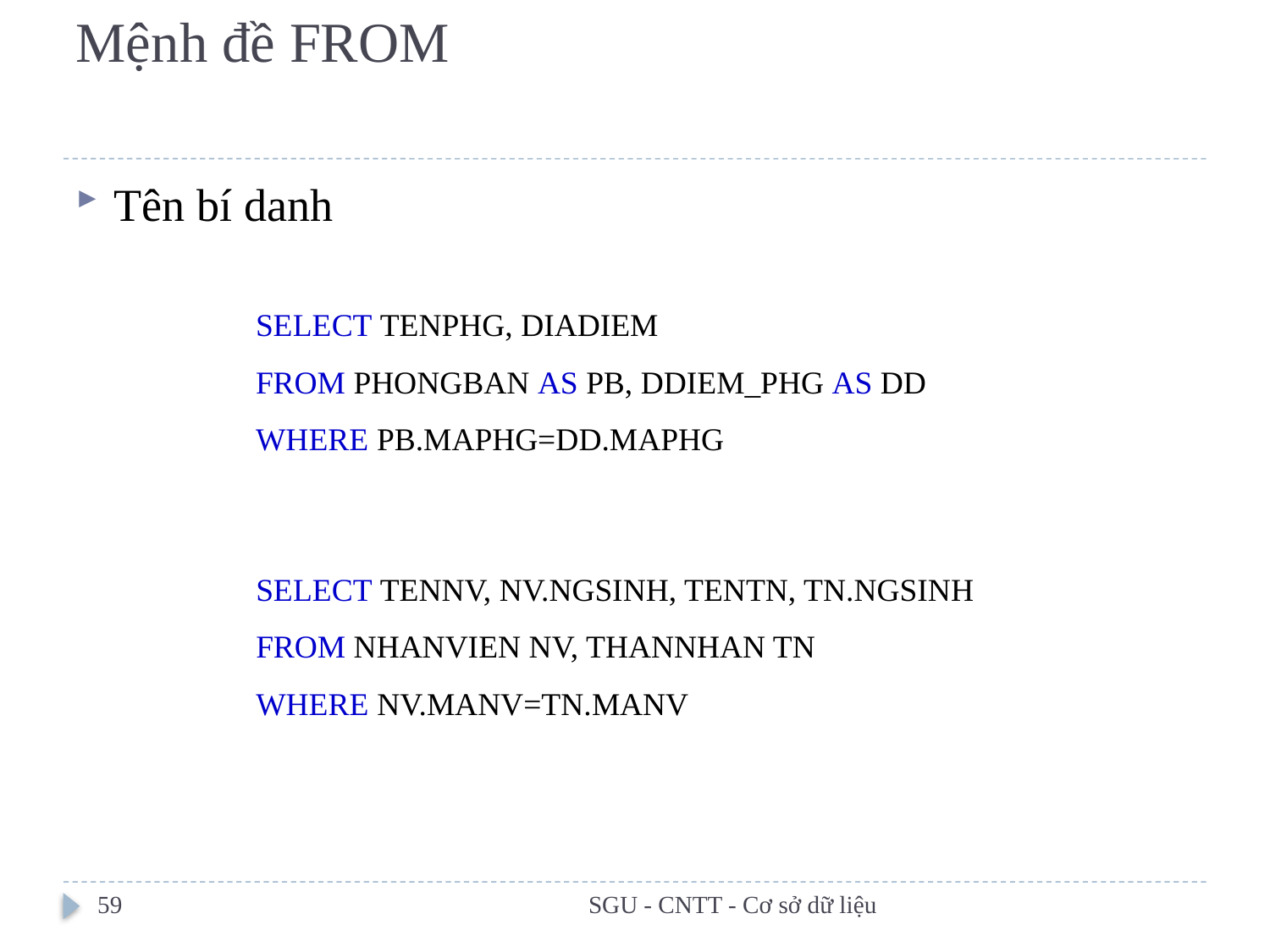

# Mệnh đề FROM
Tên bí danh

SELECT TENPHG, DIADIEM
FROM PHONGBAN AS PB, DDIEM_PHG AS DD
WHERE PB.MAPHG=DD.MAPHG
SELECT TENNV, NV.NGSINH, TENTN, TN.NGSINH
FROM NHANVIEN NV, THANNHAN TN
WHERE NV.MANV=TN.MANV
59
SGU - CNTT - Cơ sở dữ liệu